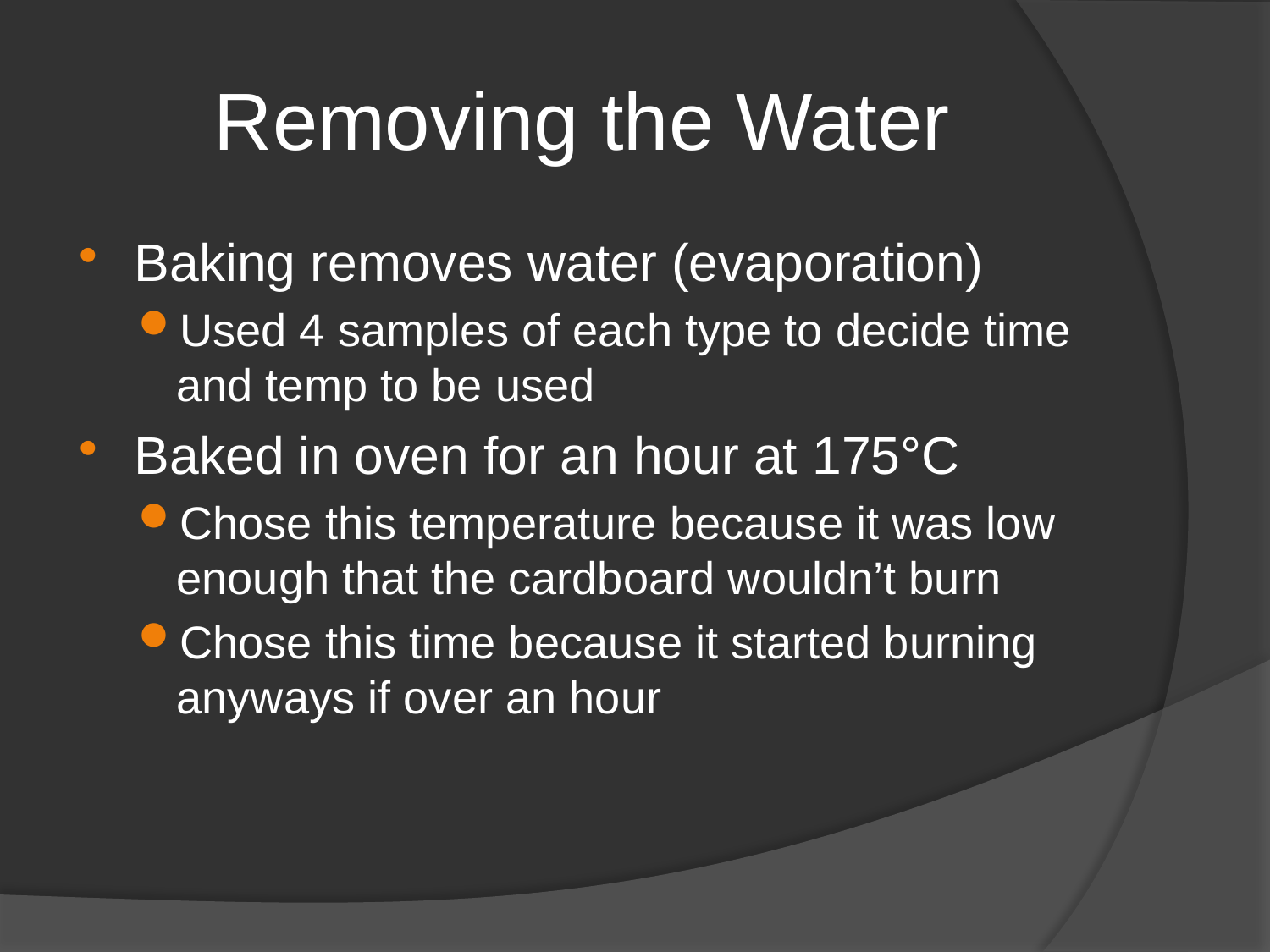

# Removing the Water
Baking removes water (evaporation)
Used 4 samples of each type to decide time and temp to be used
Baked in oven for an hour at 175°C
Chose this temperature because it was low enough that the cardboard wouldn’t burn
Chose this time because it started burning anyways if over an hour